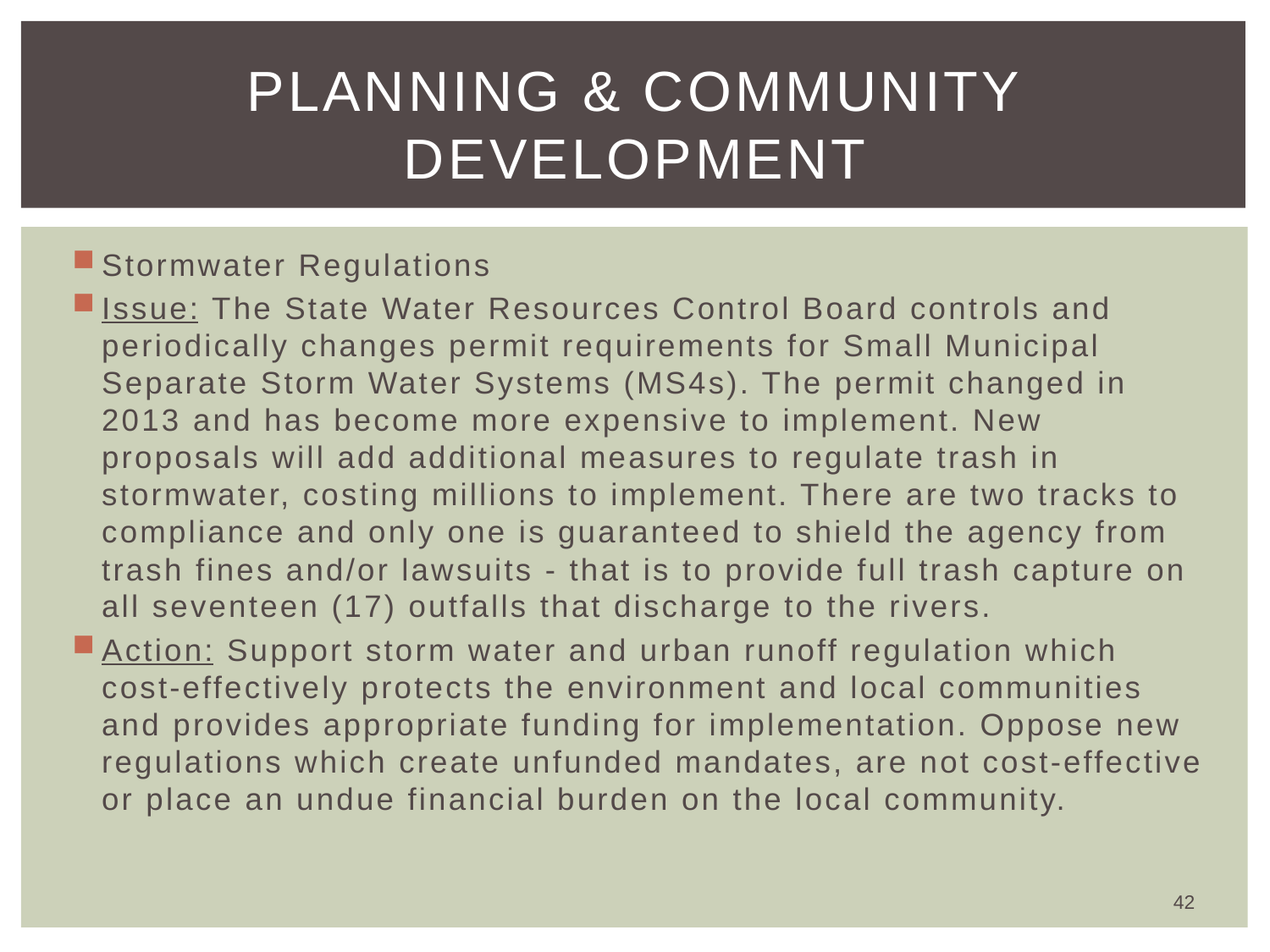

# PLANNING & COMMUNITY DEVELOPMENT
Stormwater Regulations
Issue: The State Water Resources Control Board controls and periodically changes permit requirements for Small Municipal Separate Storm Water Systems (MS4s). The permit changed in 2013 and has become more expensive to implement. New proposals will add additional measures to regulate trash in stormwater, costing millions to implement. There are two tracks to compliance and only one is guaranteed to shield the agency from trash fines and/or lawsuits - that is to provide full trash capture on all seventeen (17) outfalls that discharge to the rivers.
Action: Support storm water and urban runoff regulation which cost-effectively protects the environment and local communities and provides appropriate funding for implementation. Oppose new regulations which create unfunded mandates, are not cost-effective or place an undue financial burden on the local community.

42